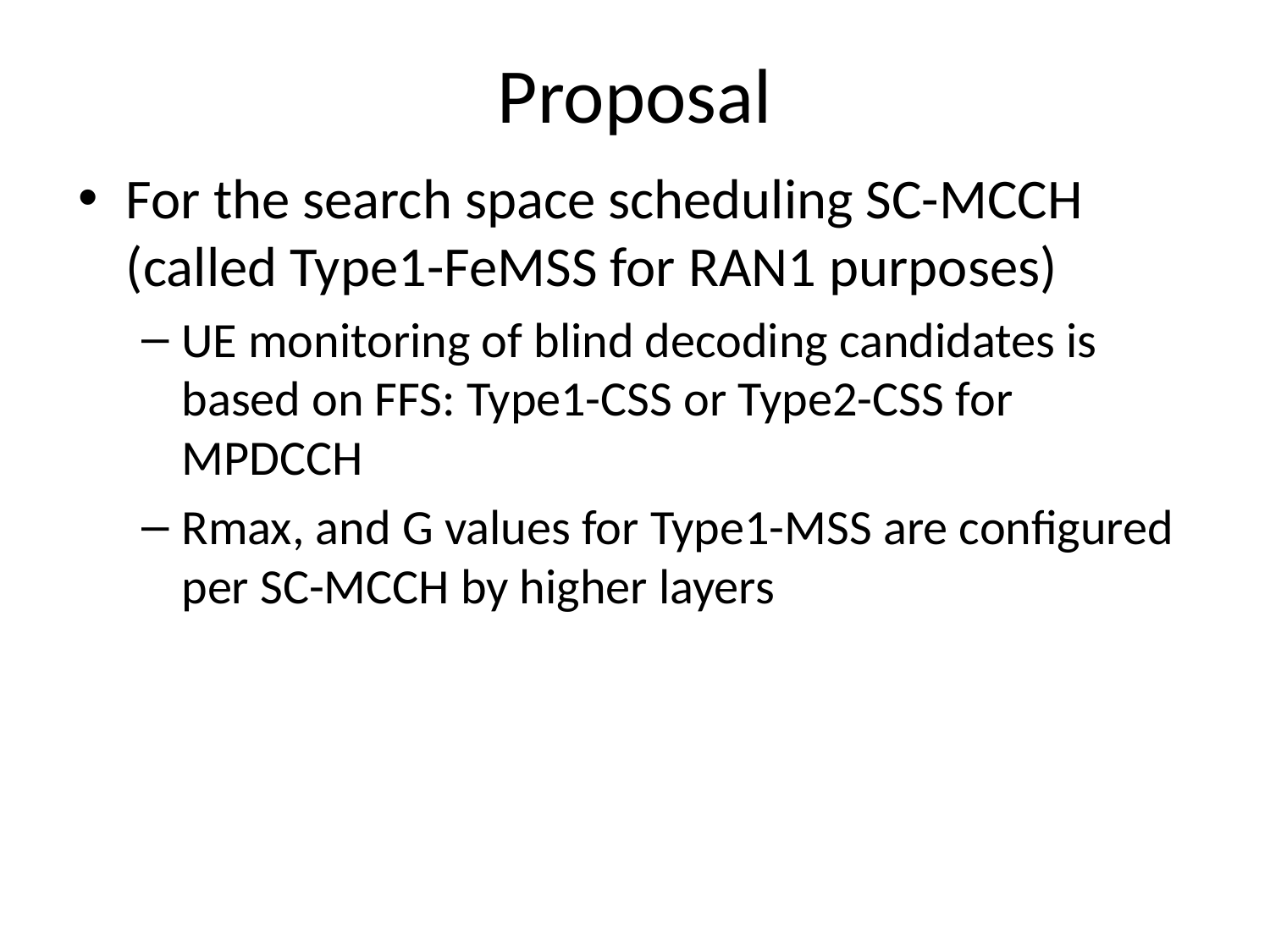

# Proposal
For the search space scheduling SC-MCCH (called Type1-FeMSS for RAN1 purposes)
UE monitoring of blind decoding candidates is based on FFS: Type1-CSS or Type2-CSS for MPDCCH
Rmax, and G values for Type1-MSS are configured per SC-MCCH by higher layers